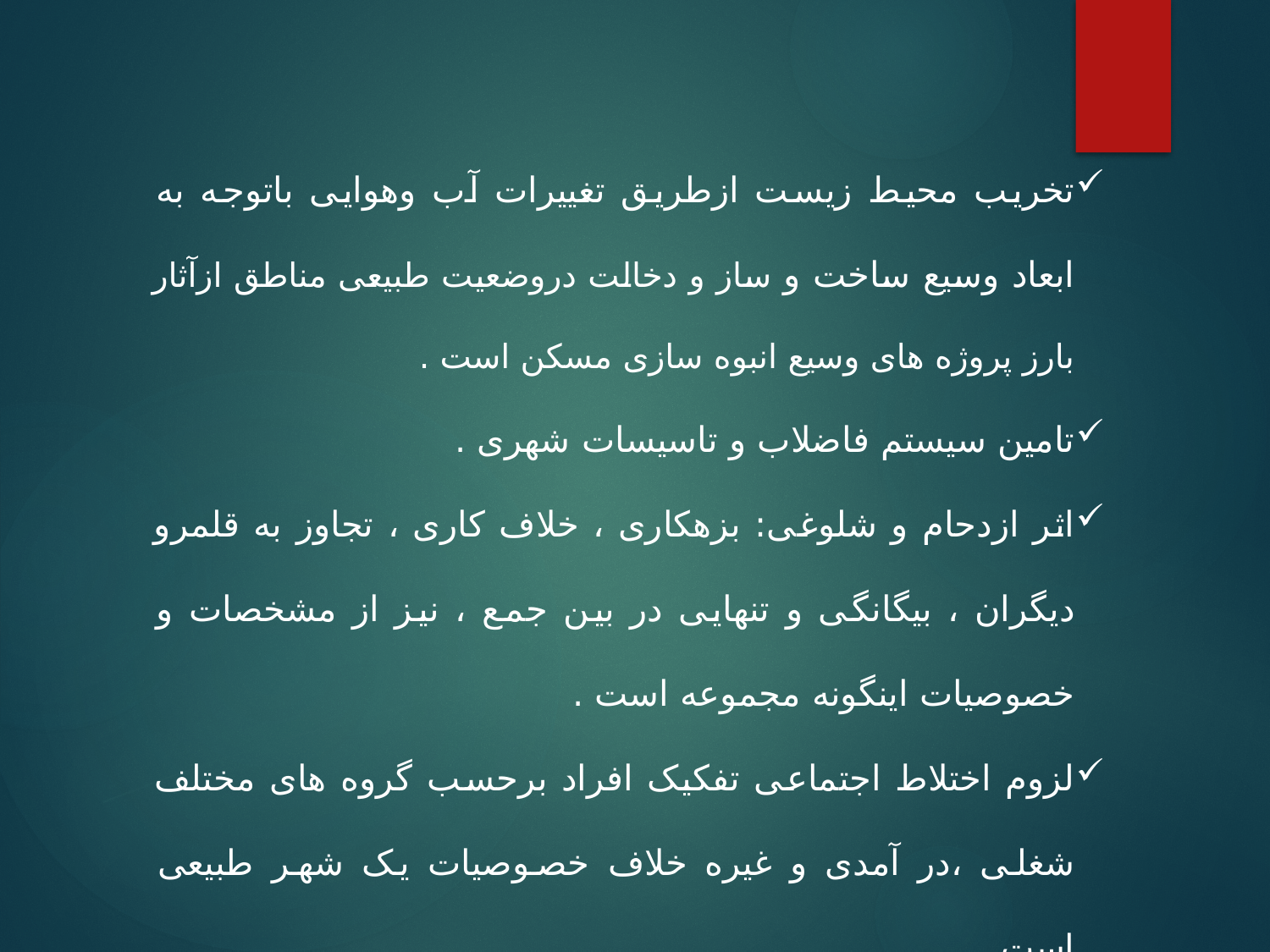

تخریب محیط زیست ازطریق تغییرات آب وهوایی باتوجه به ابعاد وسیع ساخت و ساز و دخالت دروضعیت طبیعی مناطق ازآثار بارز پروژه های وسیع انبوه سازی مسکن است .
تامین سیستم فاضلاب و تاسیسات شهری .
اثر ازدحام و شلوغی: بزهکاری ، خلاف کاری ، تجاوز به قلمرو دیگران ، بیگانگی و تنهایی در بین جمع ، نیز از مشخصات و خصوصیات اینگونه مجموعه است .
لزوم اختلاط اجتماعی تفکیک افراد برحسب گروه های مختلف شغلی ،در آمدی و غیره خلاف خصوصیات یک شهر طبیعی است.
 تاثیر منفی بر مفهوم و مناطق مسکونی .
عدم استفاده صحیح از زمین .